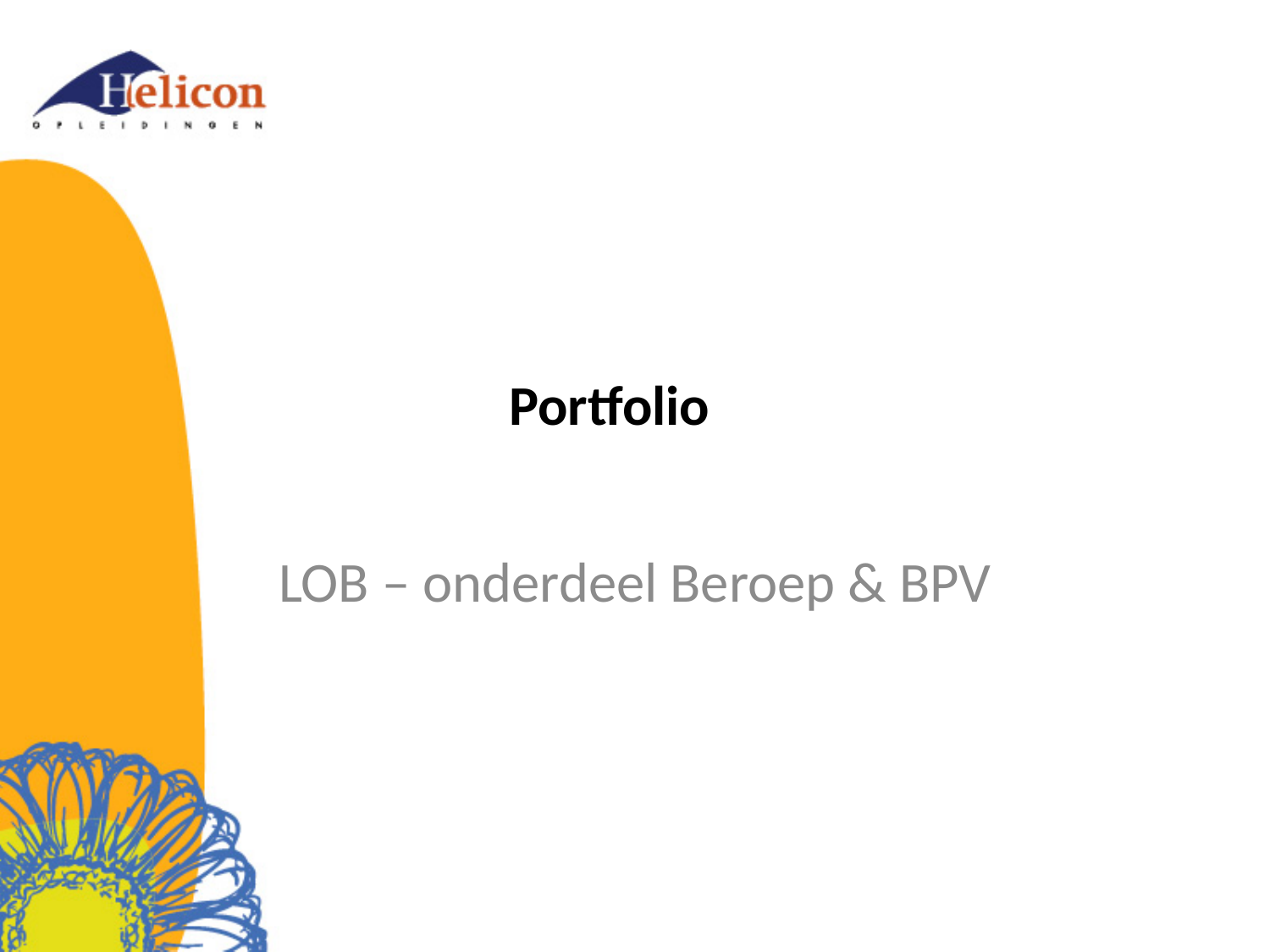

# Portfolio
LOB – onderdeel Beroep & BPV